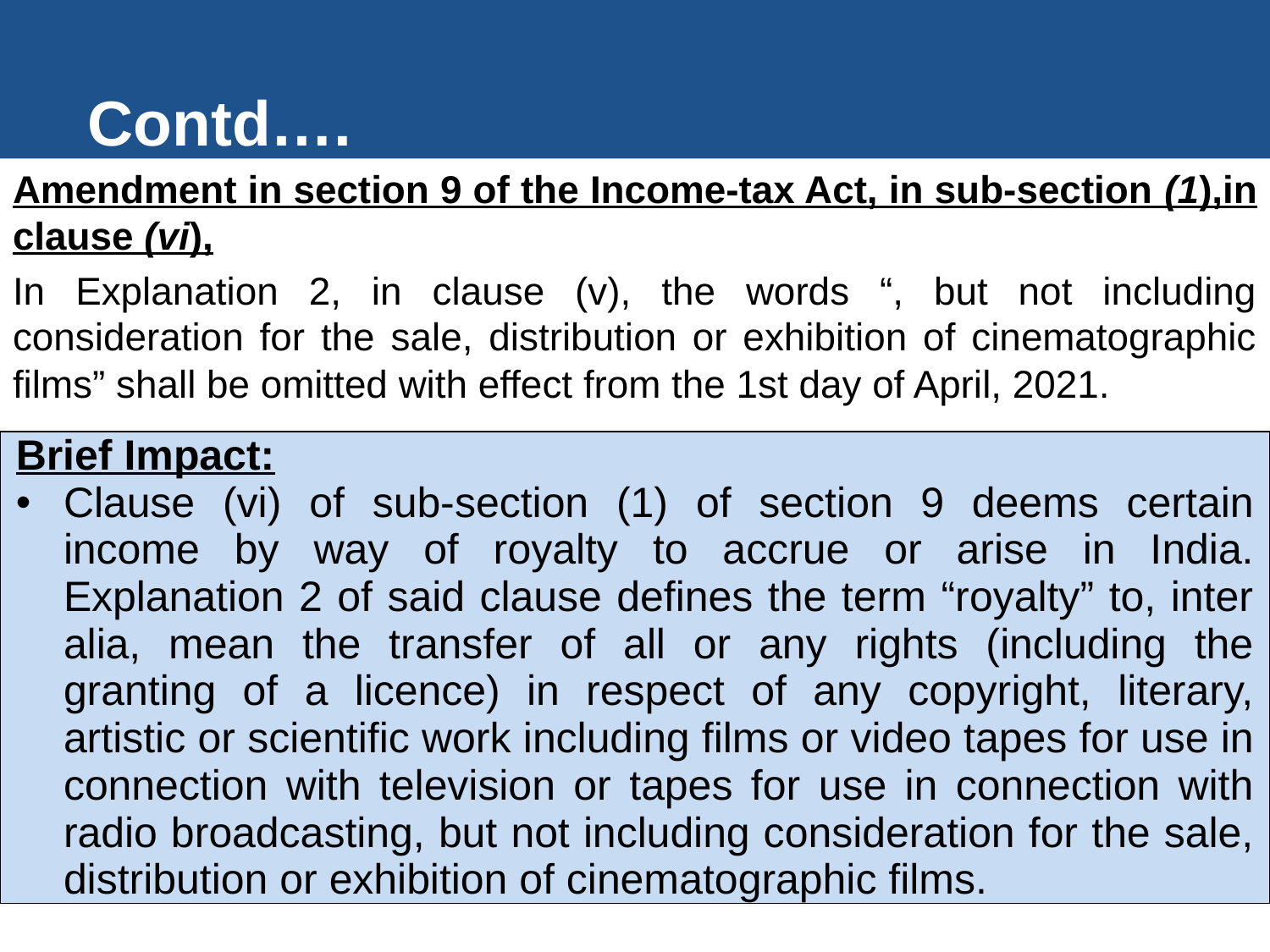

Contd….
#
Amendment in section 9 of the Income-tax Act, in sub-section (1),in clause (vi),
In Explanation 2, in clause (v), the words “, but not including consideration for the sale, distribution or exhibition of cinematographic films” shall be omitted with effect from the 1st day of April, 2021.
| Brief Impact: Clause (vi) of sub-section (1) of section 9 deems certain income by way of royalty to accrue or arise in India. Explanation 2 of said clause defines the term “royalty” to, inter alia, mean the transfer of all or any rights (including the granting of a licence) in respect of any copyright, literary, artistic or scientific work including films or video tapes for use in connection with television or tapes for use in connection with radio broadcasting, but not including consideration for the sale, distribution or exhibition of cinematographic films. |
| --- |
173